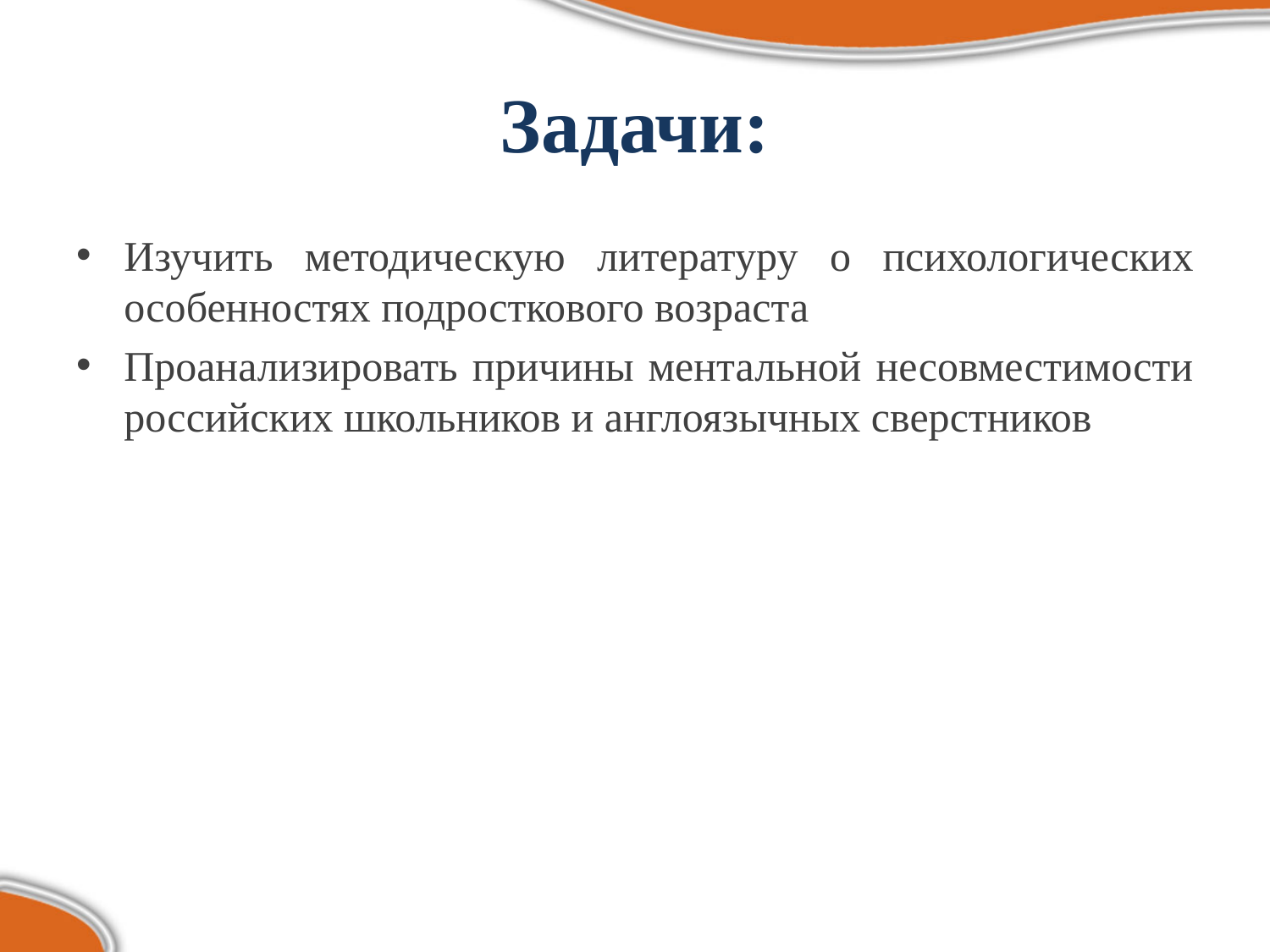

# Задачи:
Изучить методическую литературу о психологических особенностях подросткового возраста
Проанализировать причины ментальной несовместимости российских школьников и англоязычных сверстников